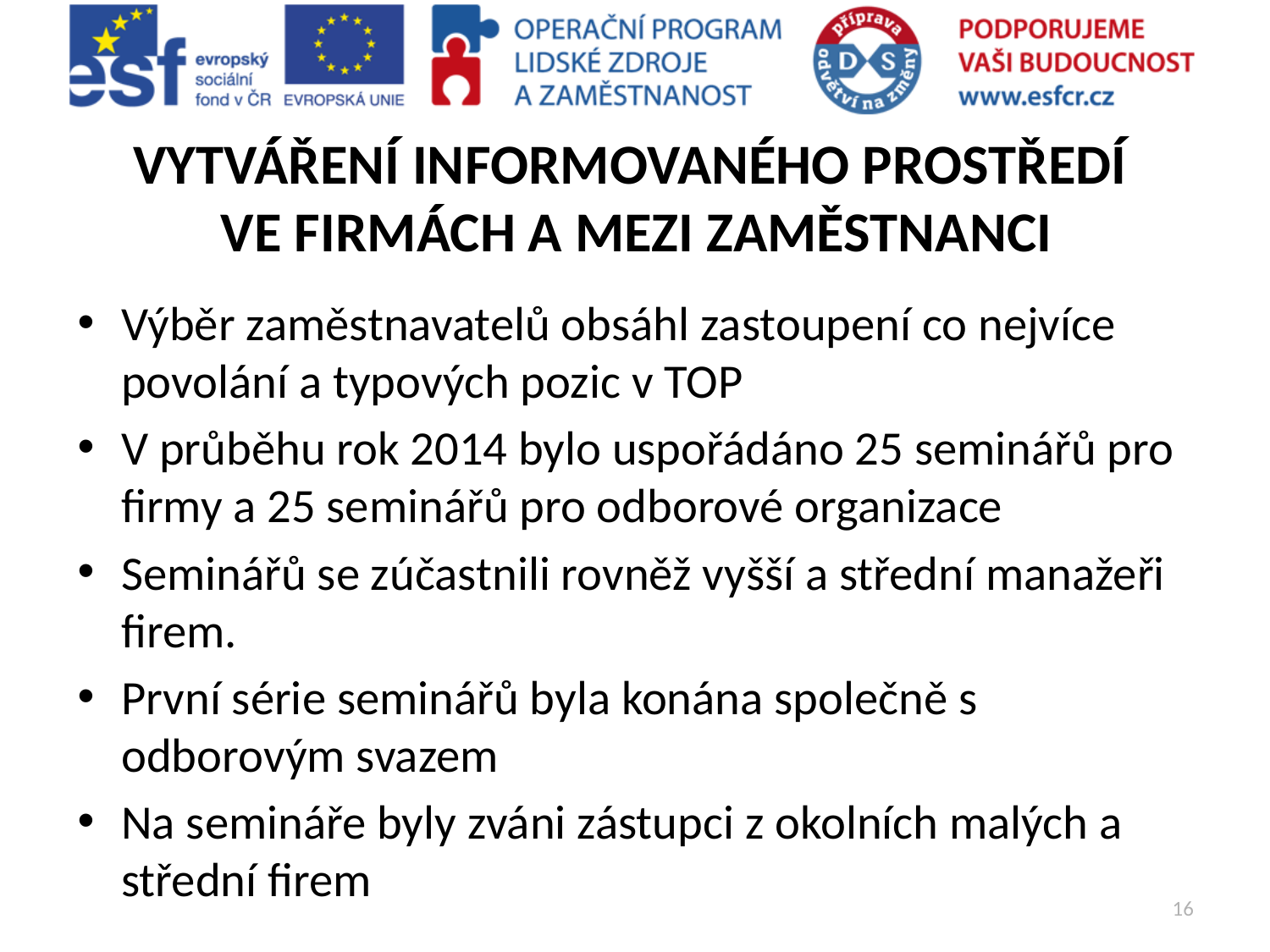

# VYTVÁŘENÍ INFORMOVANÉHO PROSTŘEDÍ VE FIRMÁCH A MEZI ZAMĚSTNANCI
Výběr zaměstnavatelů obsáhl zastoupení co nejvíce povolání a typových pozic v TOP
V průběhu rok 2014 bylo uspořádáno 25 seminářů pro firmy a 25 seminářů pro odborové organizace
Seminářů se zúčastnili rovněž vyšší a střední manažeři firem.
První série seminářů byla konána společně s odborovým svazem
Na semináře byly zváni zástupci z okolních malých a střední firem
16